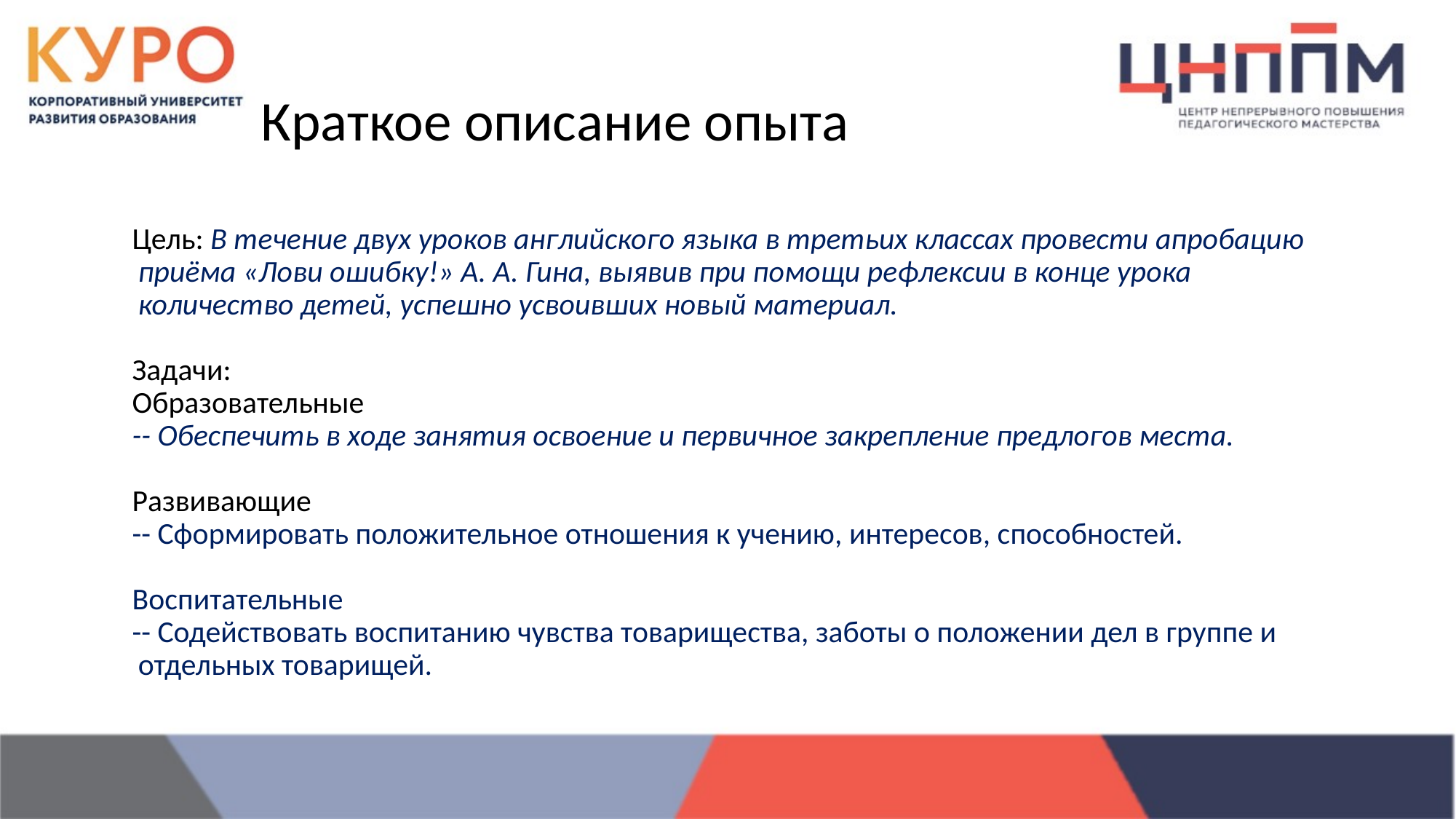

# Краткое описание опыта
Цель: В течение двух уроков английского языка в третьих классах провести апробацию приёма «Лови ошибку!» А. А. Гина, выявив при помощи рефлексии в конце урока количество детей, успешно усвоивших новый материал.

Задачи:
Образовательные
-- Обеспечить в ходе занятия освоение и первичное закрепление предлогов места.

Развивающие
-- Сформировать положительное отношения к учению, интересов, способностей.

Воспитательные
-- Содействовать воспитанию чувства товарищества, заботы о положении дел в группе и отдельных товарищей.